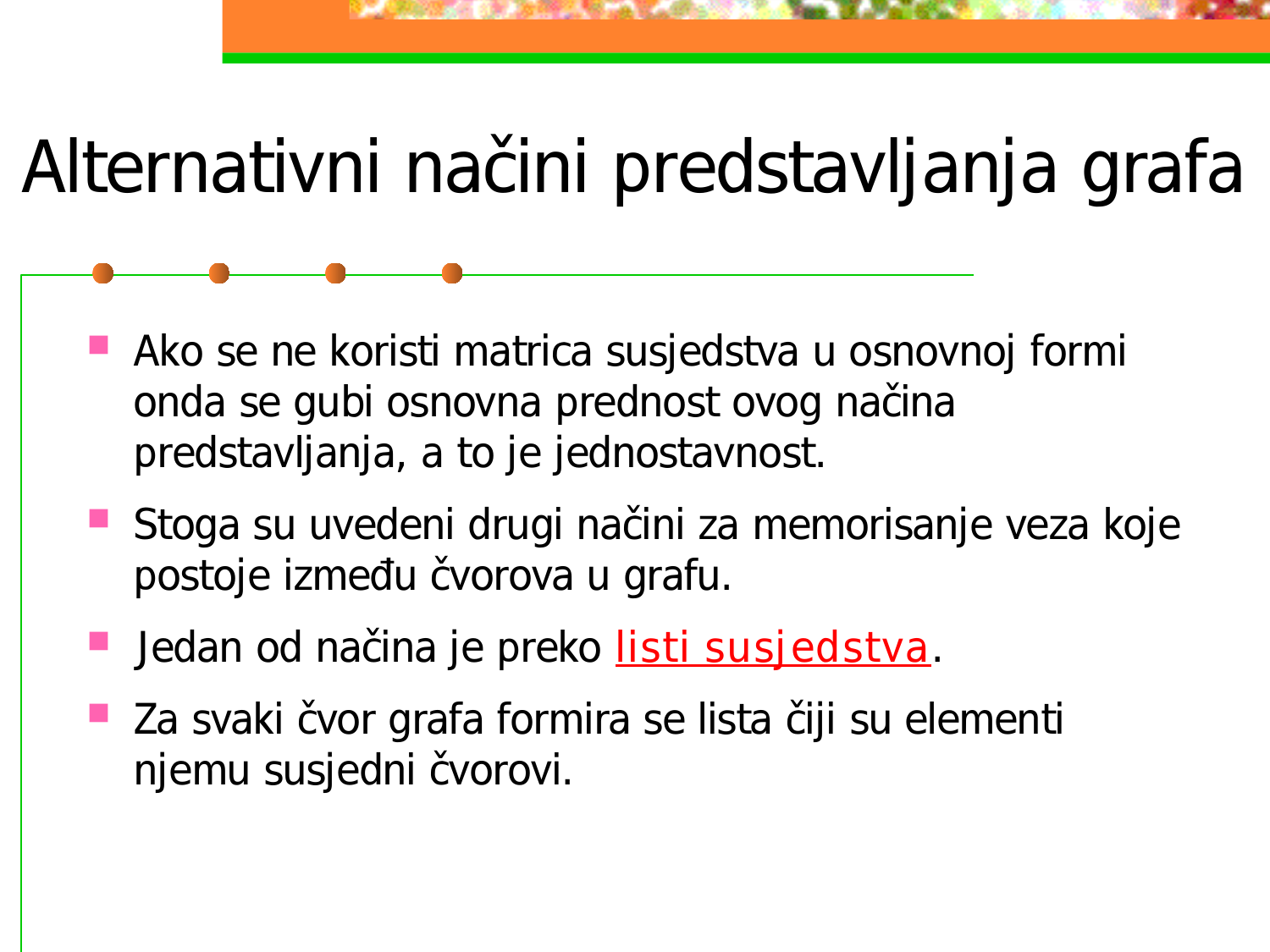

# Alternativni načini predstavljanja grafa
Ako se ne koristi matrica susjedstva u osnovnoj formi onda se gubi osnovna prednost ovog načina predstavljanja, a to je jednostavnost.
Stoga su uvedeni drugi načini za memorisanje veza koje postoje između čvorova u grafu.
Jedan od načina je preko listi susjedstva.
Za svaki čvor grafa formira se lista čiji su elementi njemu susjedni čvorovi.